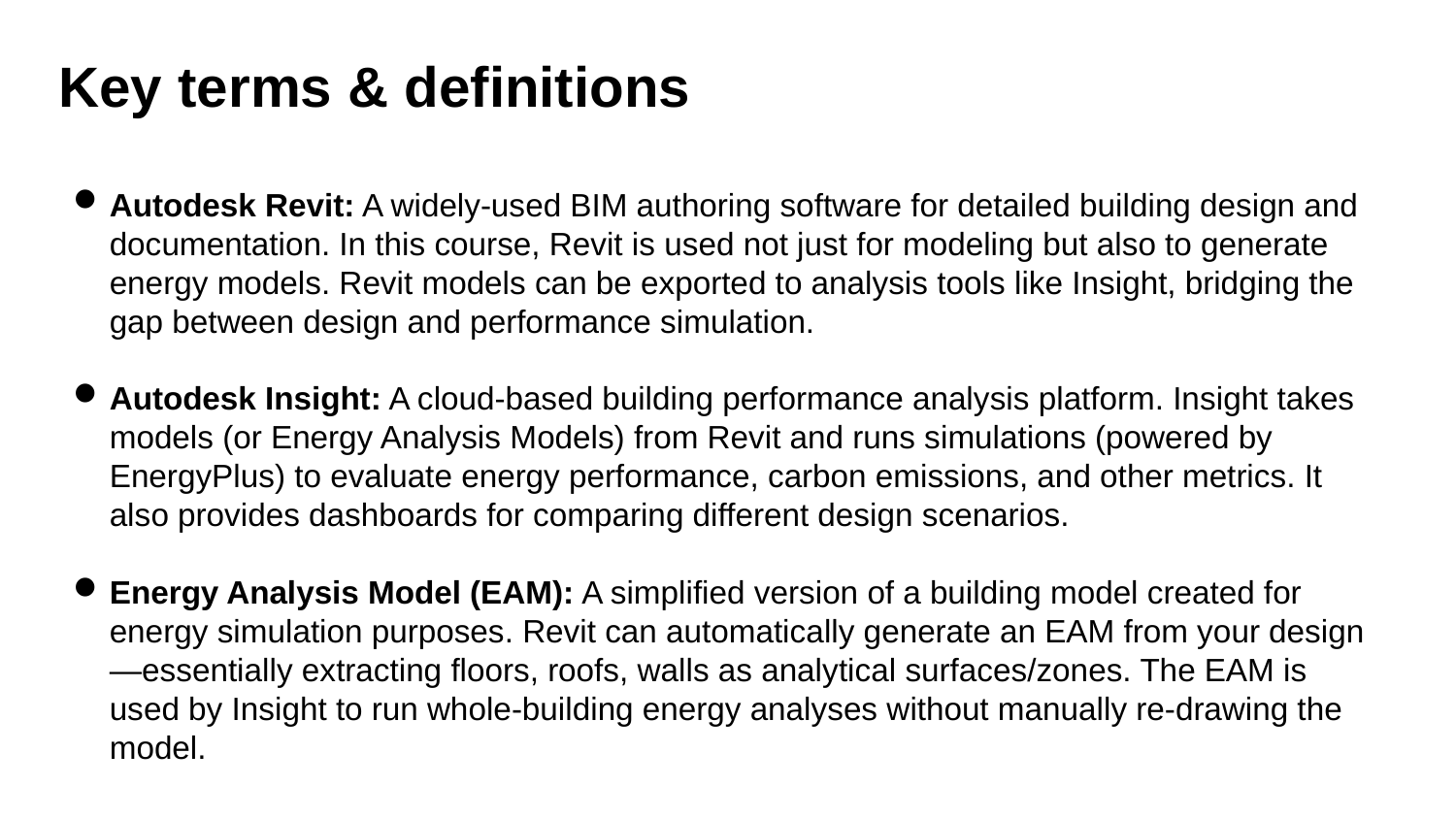

# Key terms & definitions
Autodesk Revit: A widely-used BIM authoring software for detailed building design and documentation. In this course, Revit is used not just for modeling but also to generate energy models. Revit models can be exported to analysis tools like Insight, bridging the gap between design and performance simulation.

Autodesk Insight: A cloud-based building performance analysis platform. Insight takes models (or Energy Analysis Models) from Revit and runs simulations (powered by EnergyPlus) to evaluate energy performance, carbon emissions, and other metrics. It also provides dashboards for comparing different design scenarios.

Energy Analysis Model (EAM): A simplified version of a building model created for energy simulation purposes. Revit can automatically generate an EAM from your design—essentially extracting floors, roofs, walls as analytical surfaces/zones. The EAM is used by Insight to run whole-building energy analyses without manually re-drawing the model.